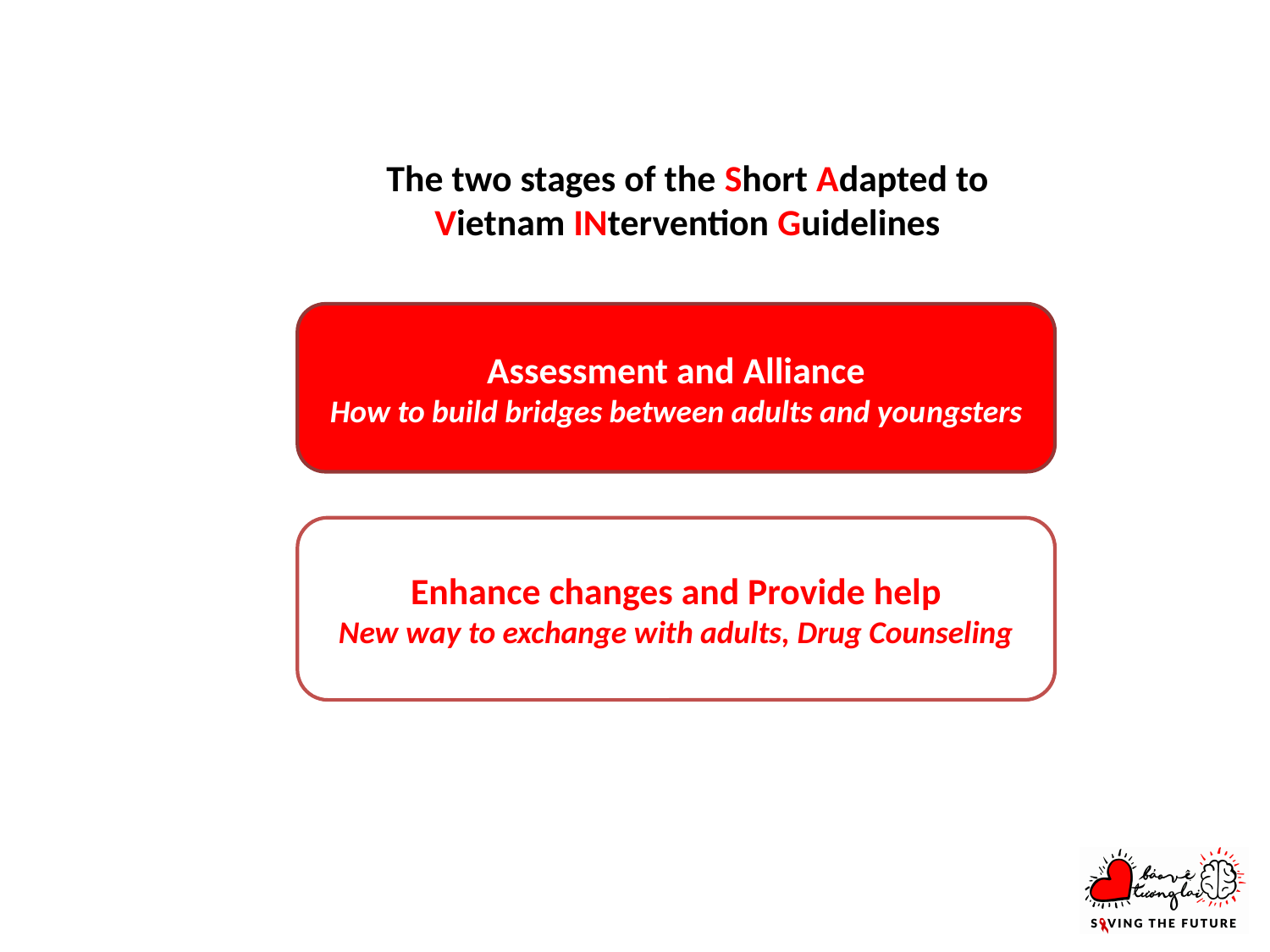

# The two stages of the Short Adapted to Vietnam INtervention Guidelines
Assessment and Alliance
How to build bridges between adults and youngsters
Enhance changes and Provide help
New way to exchange with adults, Drug Counseling